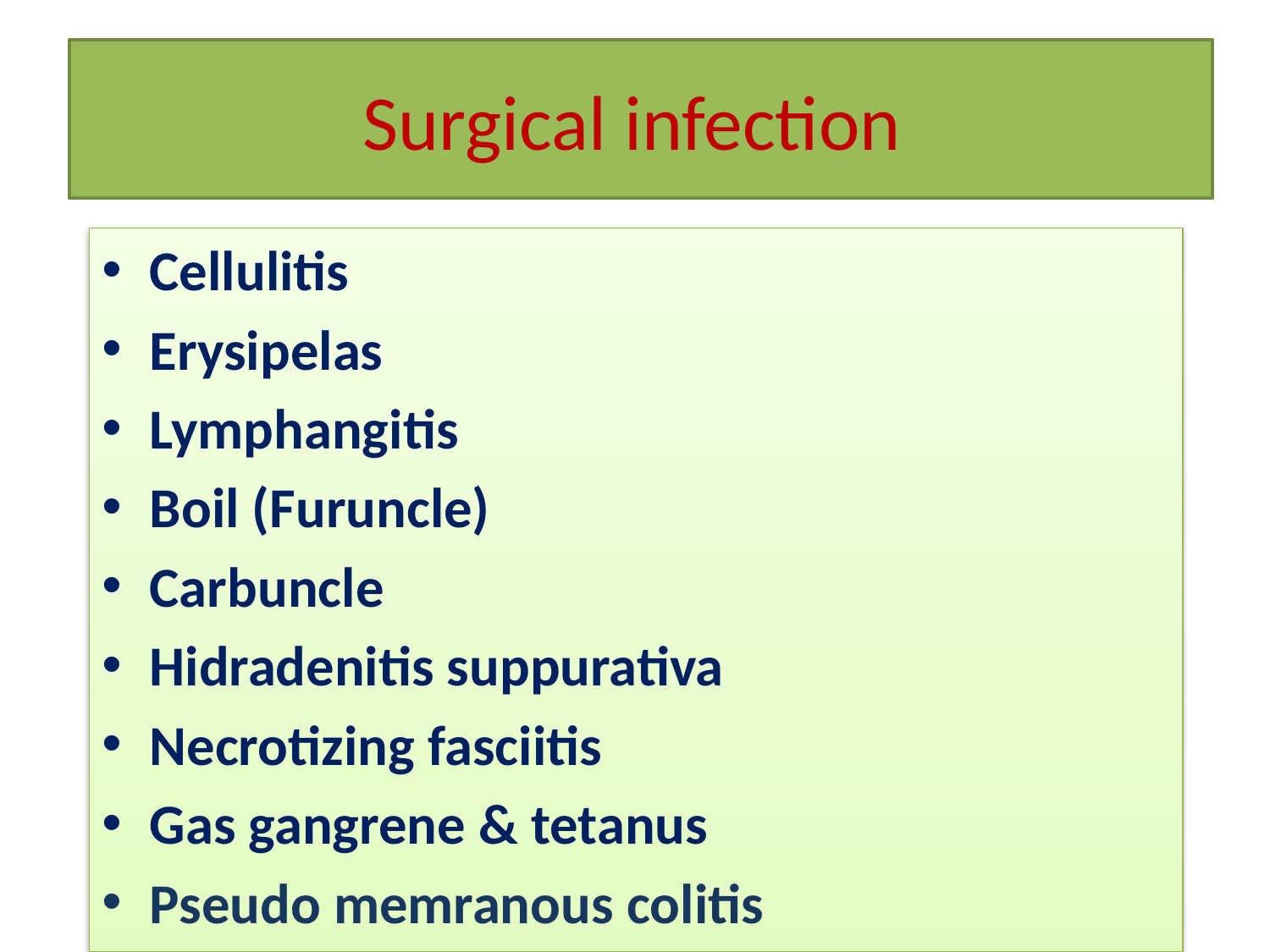

# Surgical infection
Cellulitis
Erysipelas
Lymphangitis
Boil (Furuncle)
Carbuncle
Hidradenitis suppurativa
Necrotizing fasciitis
Gas gangrene & tetanus
Pseudo memranous colitis